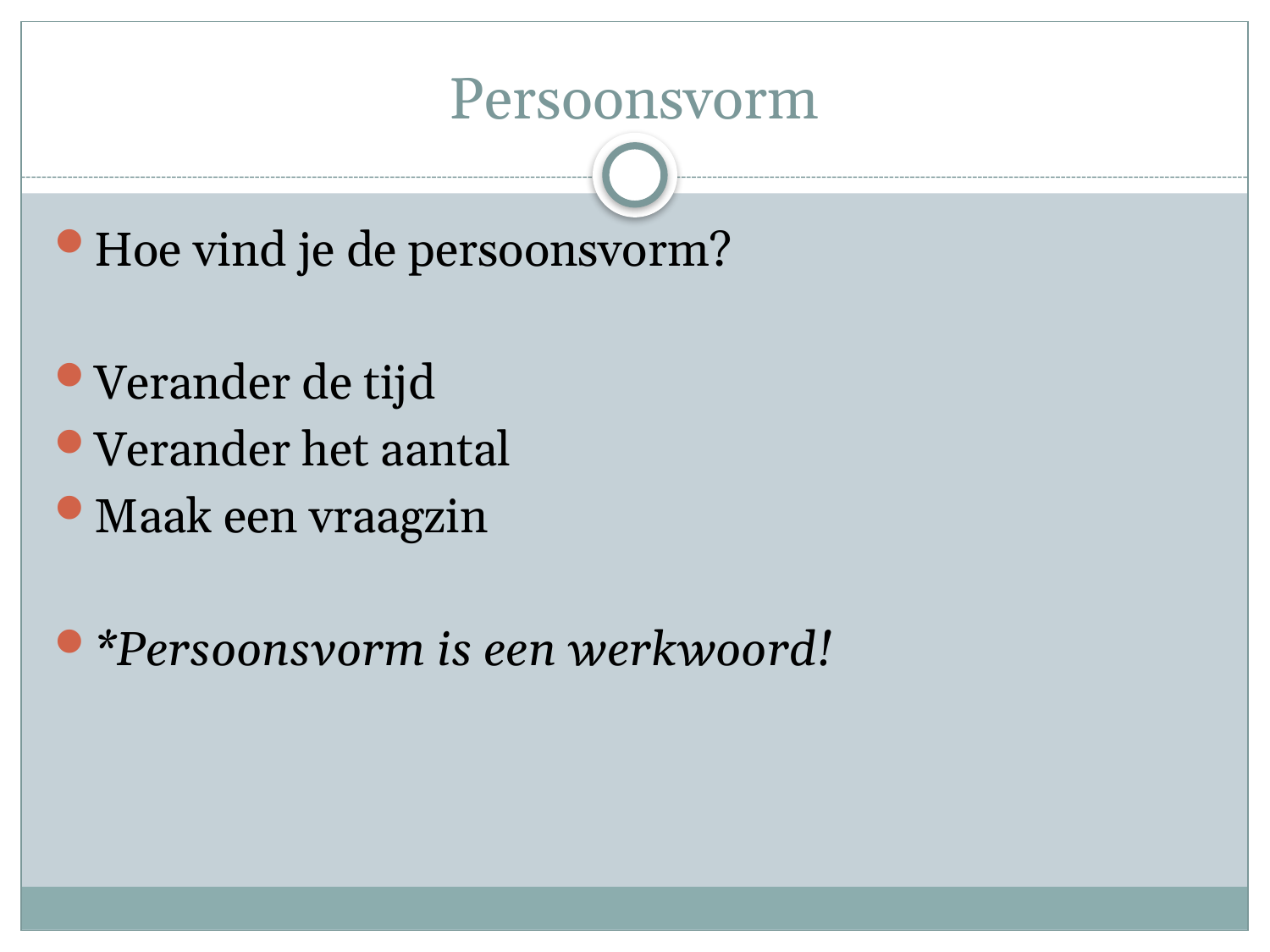

# Persoonsvorm
Hoe vind je de persoonsvorm?

Verander de tijd
Verander het aantal
Maak een vraagzin

*Persoonsvorm is een werkwoord!